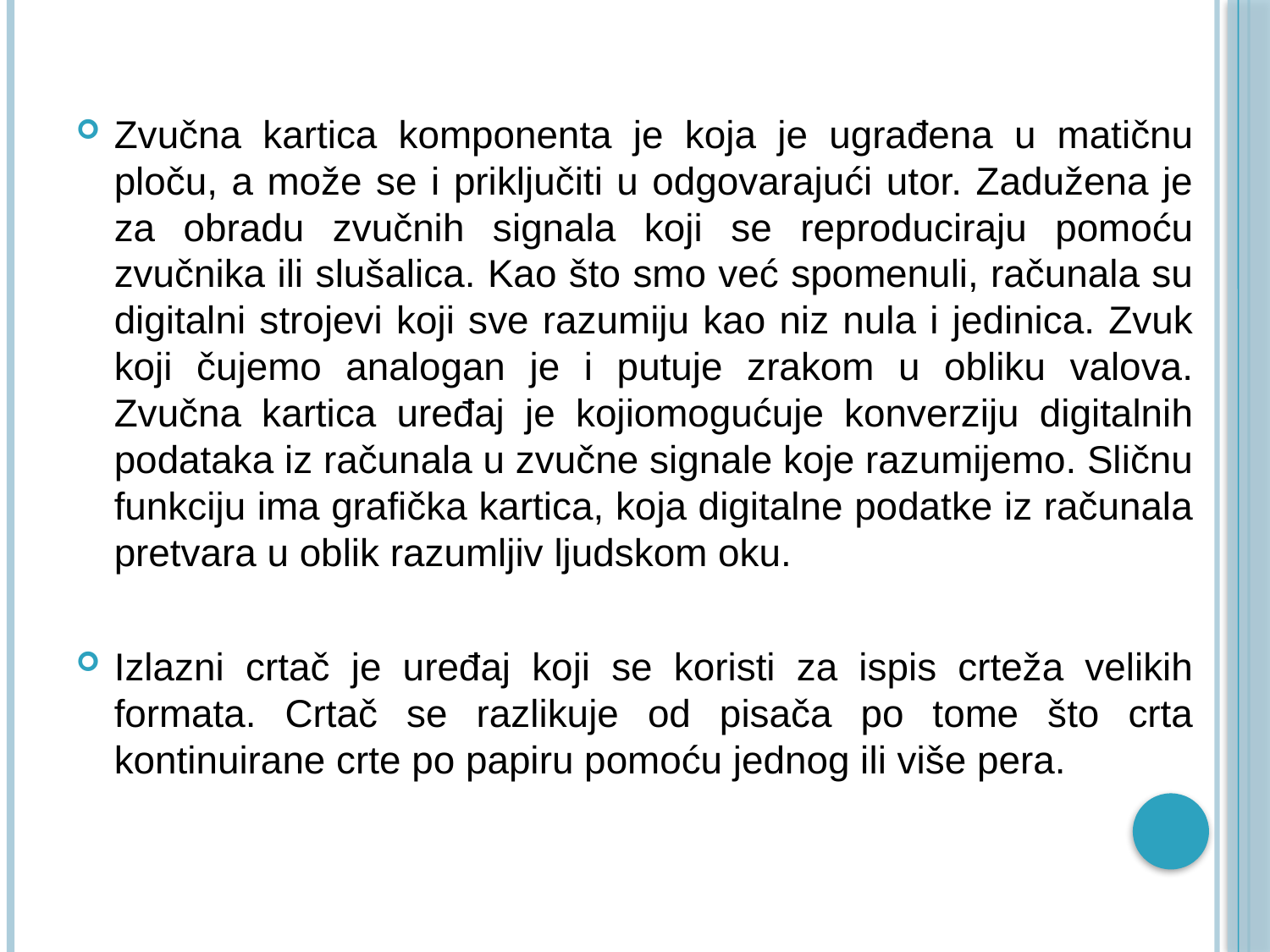

Zvučna kartica komponenta je koja je ugrađena u matičnu ploču, a može se i priključiti u odgovarajući utor. Zadužena je za obradu zvučnih signala koji se reproduciraju pomoću zvučnika ili slušalica. Kao što smo već spomenuli, računala su digitalni strojevi koji sve razumiju kao niz nula i jedinica. Zvuk koji čujemo analogan je i putuje zrakom u obliku valova. Zvučna kartica uređaj je kojiomogućuje konverziju digitalnih podataka iz računala u zvučne signale koje razumijemo. Sličnu funkciju ima grafička kartica, koja digitalne podatke iz računala pretvara u oblik razumljiv ljudskom oku.

Izlazni crtač je uređaj koji se koristi za ispis crteža velikih formata. Crtač se razlikuje od pisača po tome što crta kontinuirane crte po papiru pomoću jednog ili više pera.